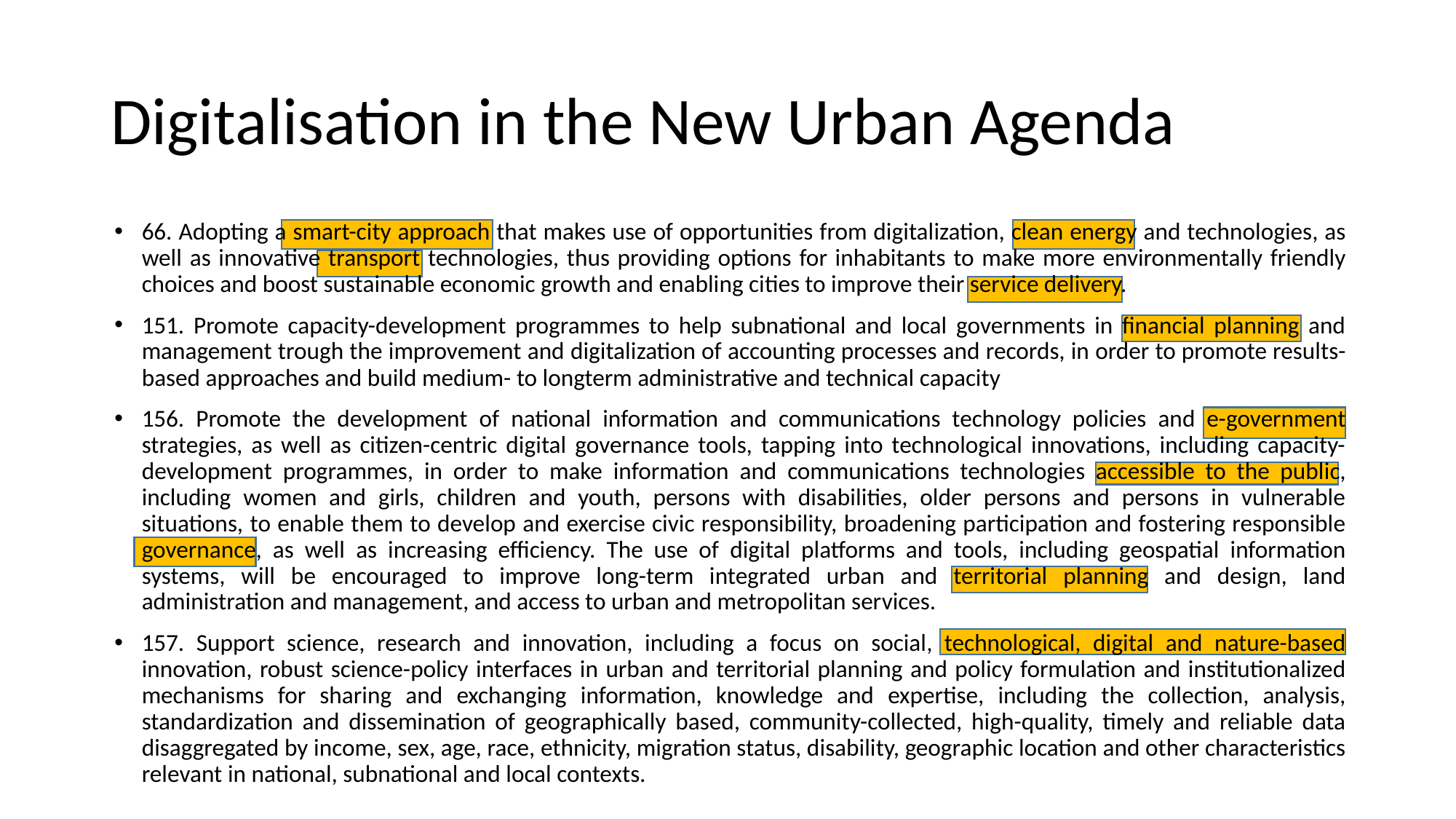

# Digitalisation in the New Urban Agenda
66. Adopting a smart-city approach that makes use of opportunities from digitalization, clean energy and technologies, as well as innovative transport technologies, thus providing options for inhabitants to make more environmentally friendly choices and boost sustainable economic growth and enabling cities to improve their service delivery.
151. Promote capacity-development programmes to help subnational and local governments in financial planning and management trough the improvement and digitalization of accounting processes and records, in order to promote results-based approaches and build medium- to longterm administrative and technical capacity
156. Promote the development of national information and communications technology policies and e-government strategies, as well as citizen-centric digital governance tools, tapping into technological innovations, including capacity-development programmes, in order to make information and communications technologies accessible to the public, including women and girls, children and youth, persons with disabilities, older persons and persons in vulnerable situations, to enable them to develop and exercise civic responsibility, broadening participation and fostering responsible governance, as well as increasing efficiency. The use of digital platforms and tools, including geospatial information systems, will be encouraged to improve long-term integrated urban and territorial planning and design, land administration and management, and access to urban and metropolitan services.
157. Support science, research and innovation, including a focus on social, technological, digital and nature-based innovation, robust science-policy interfaces in urban and territorial planning and policy formulation and institutionalized mechanisms for sharing and exchanging information, knowledge and expertise, including the collection, analysis, standardization and dissemination of geographically based, community-collected, high-quality, timely and reliable data disaggregated by income, sex, age, race, ethnicity, migration status, disability, geographic location and other characteristics relevant in national, subnational and local contexts.